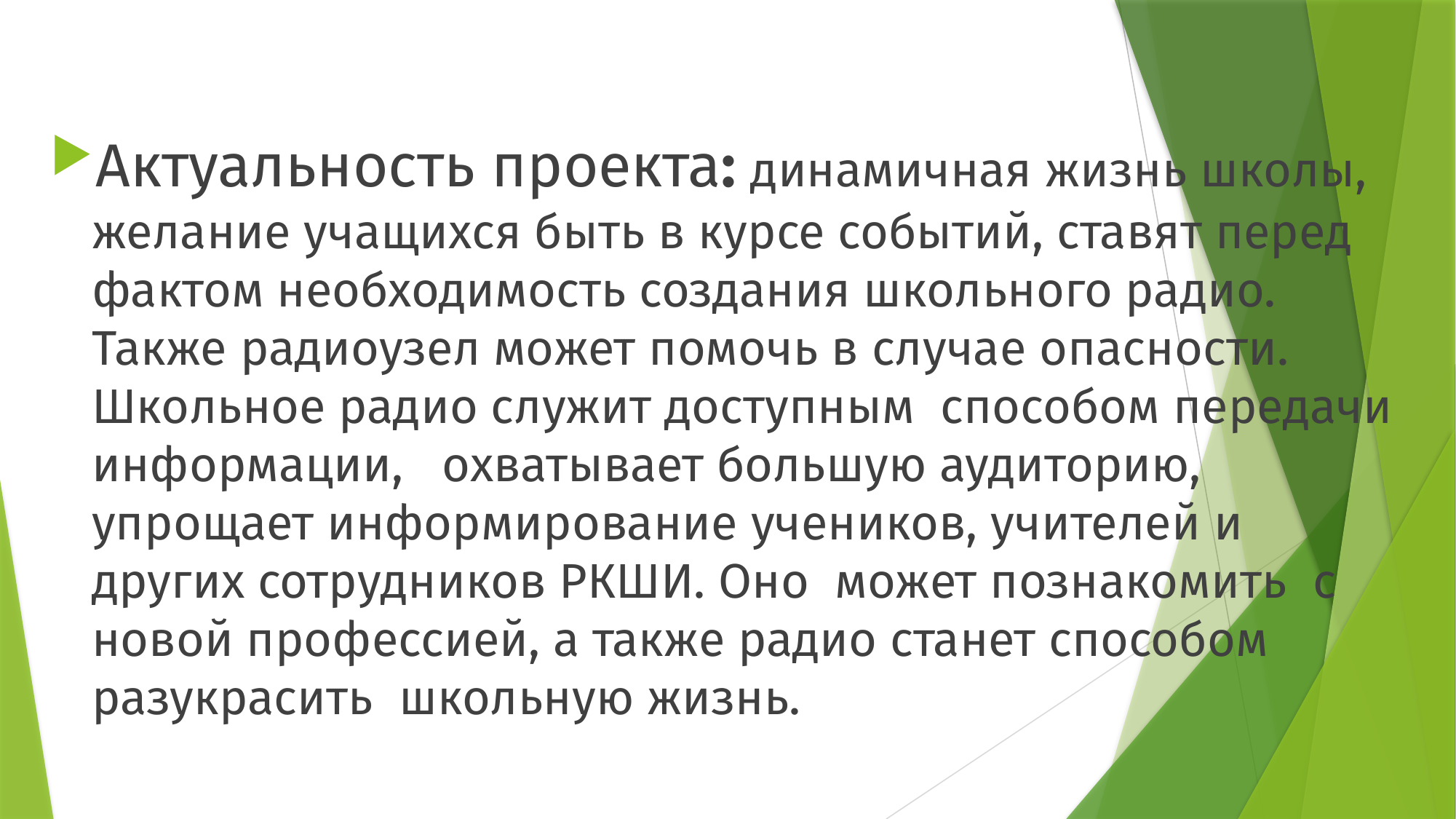

Актуальность проекта: динамичная жизнь школы, желание учащихся быть в курсе событий, ставят перед фактом необходимость создания школьного радио. Также радиоузел может помочь в случае опасности. Школьное радио служит доступным  способом передачи информации,   охватывает большую аудиторию, упрощает информирование учеников, учителей и других сотрудников РКШИ. Оно  может познакомить  с новой профессией, а также радио станет способом разукрасить  школьную жизнь.
#